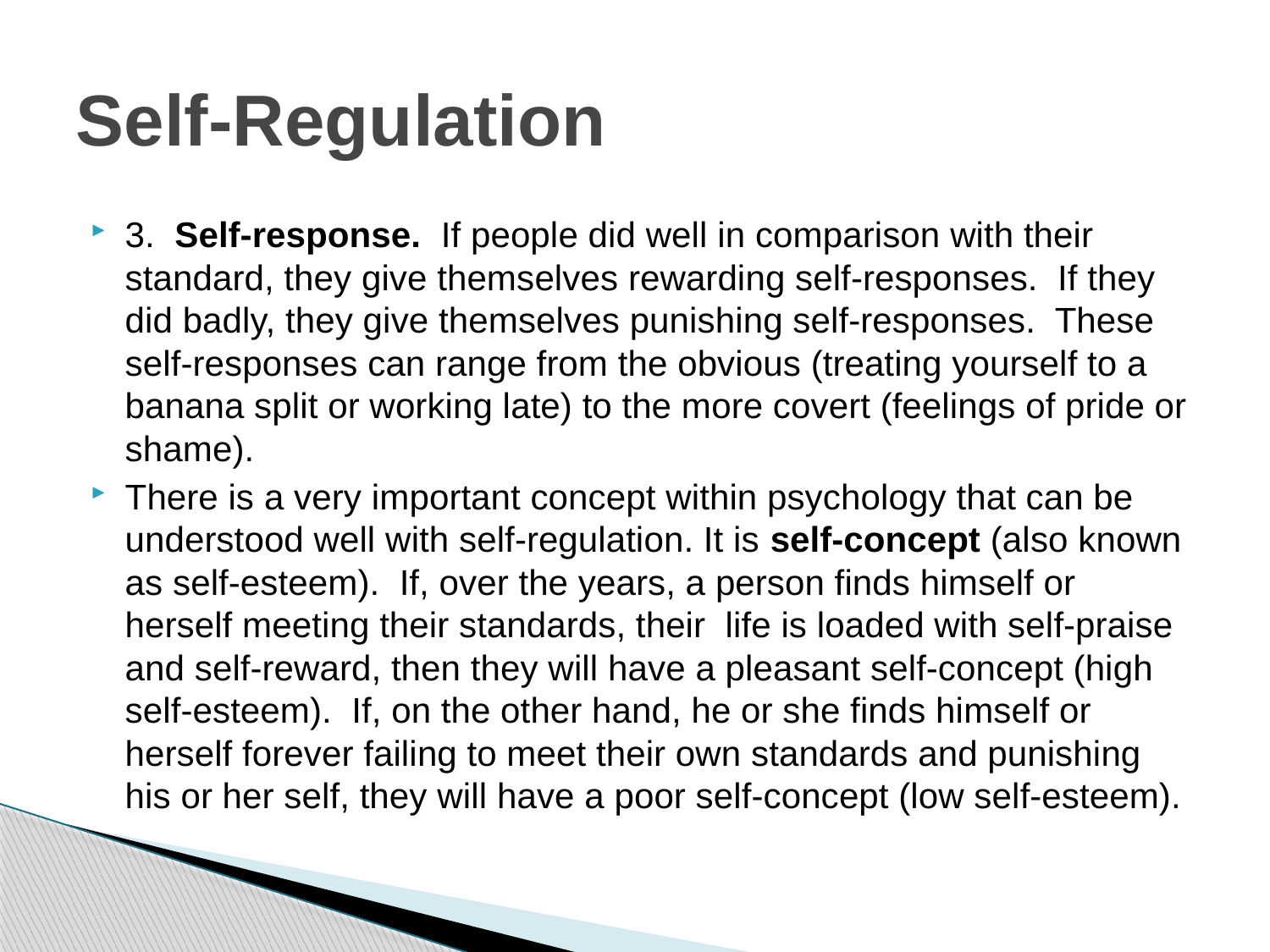

# Self-Regulation
3.  Self-response.  If people did well in comparison with their standard, they give themselves rewarding self-responses.  If they did badly, they give themselves punishing self-responses.  These self-responses can range from the obvious (treating yourself to a banana split or working late) to the more covert (feelings of pride or shame).
There is a very important concept within psychology that can be understood well with self-regulation. It is self-concept (also known as self-esteem).  If, over the years, a person finds himself or herself meeting their standards, their  life is loaded with self-praise and self-reward, then they will have a pleasant self-concept (high self-esteem).  If, on the other hand, he or she finds himself or herself forever failing to meet their own standards and punishing his or her self, they will have a poor self-concept (low self-esteem).